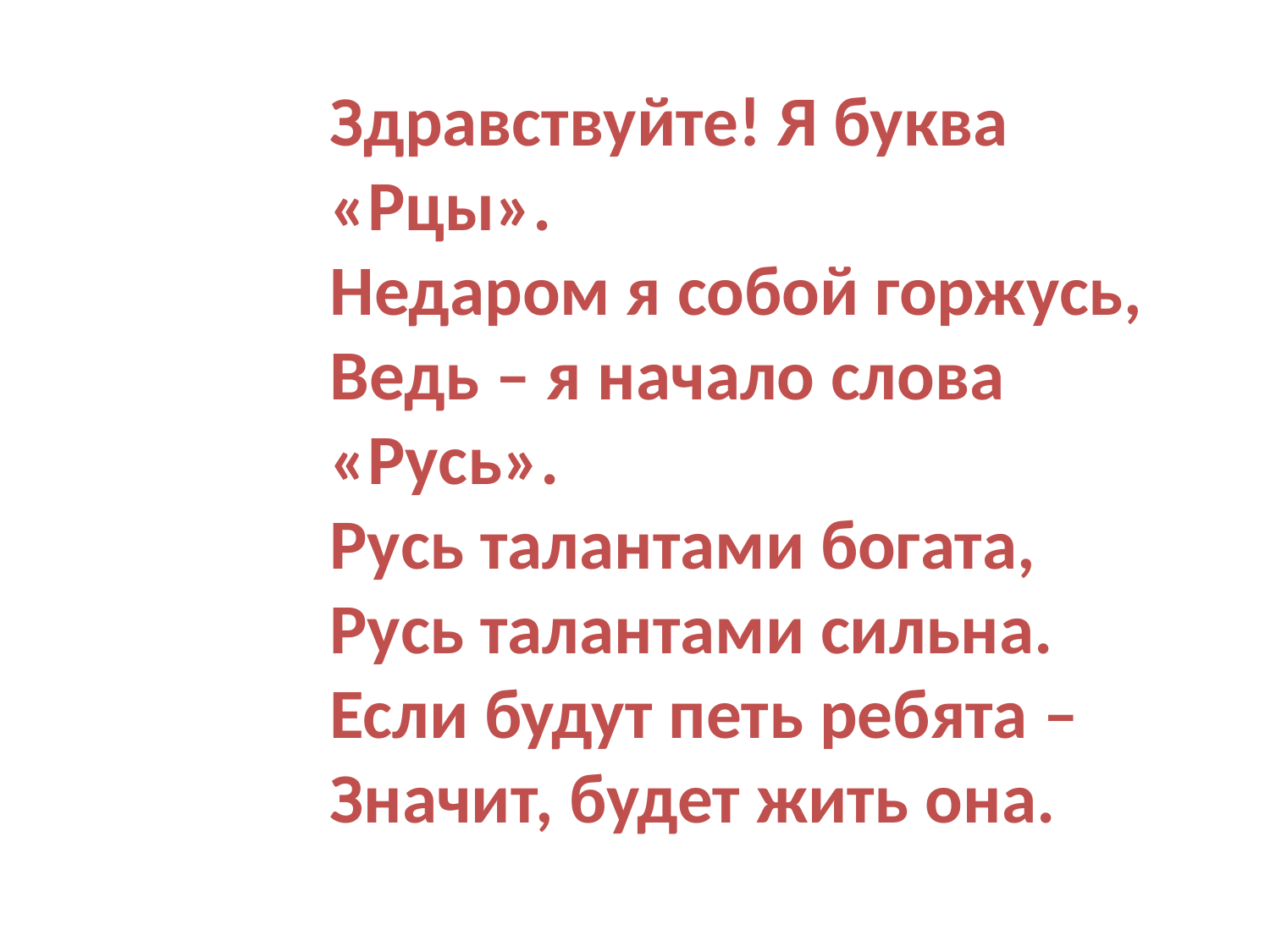

Здравствуйте! Я буква «Рцы».
Недаром я собой горжусь,
Ведь – я начало слова «Русь».
Русь талантами богата,
Русь талантами сильна.
Если будут петь ребята –
Значит, будет жить она.